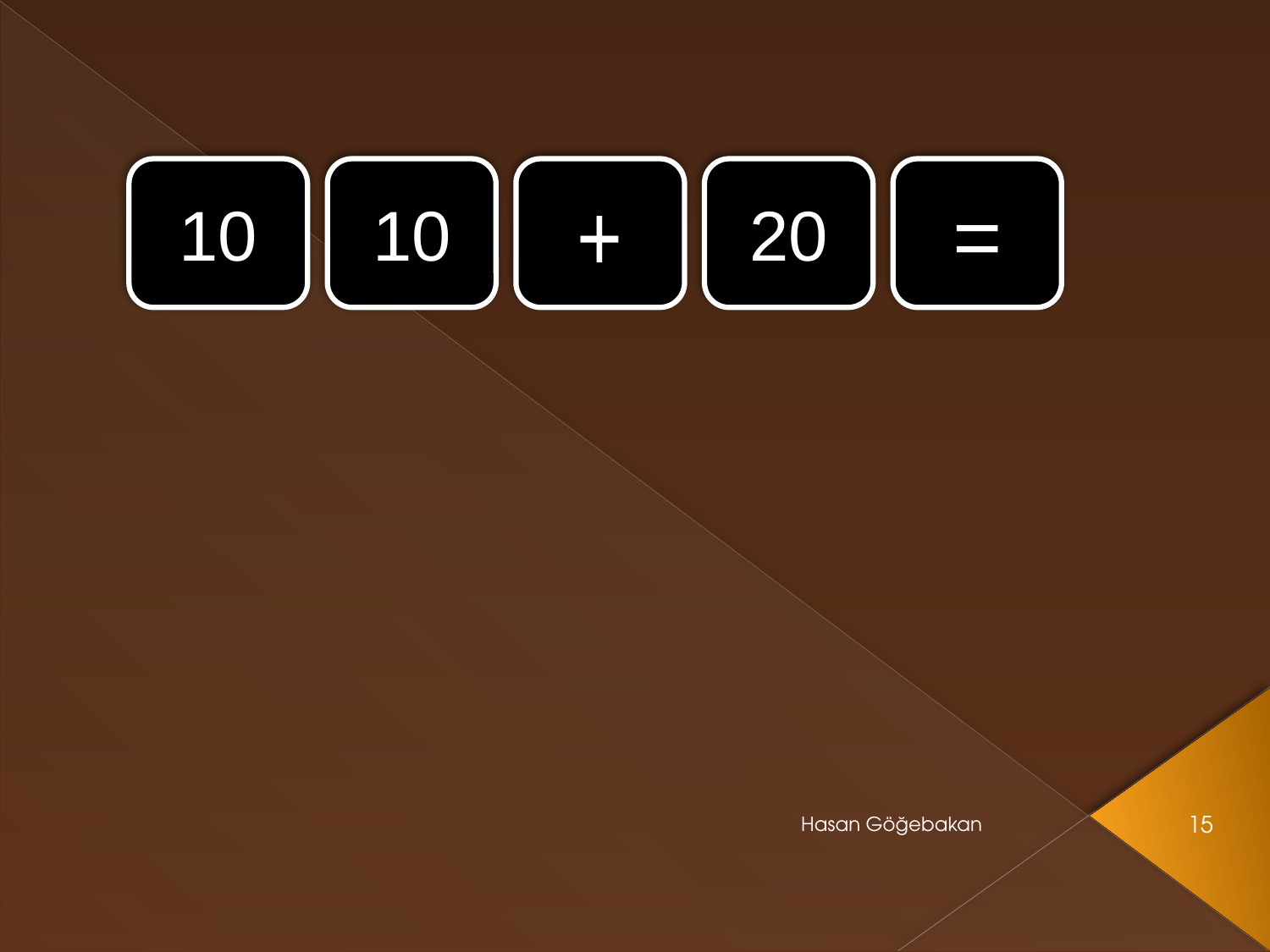

#
10
10
+
20
=

Hasan Göğebakan
15